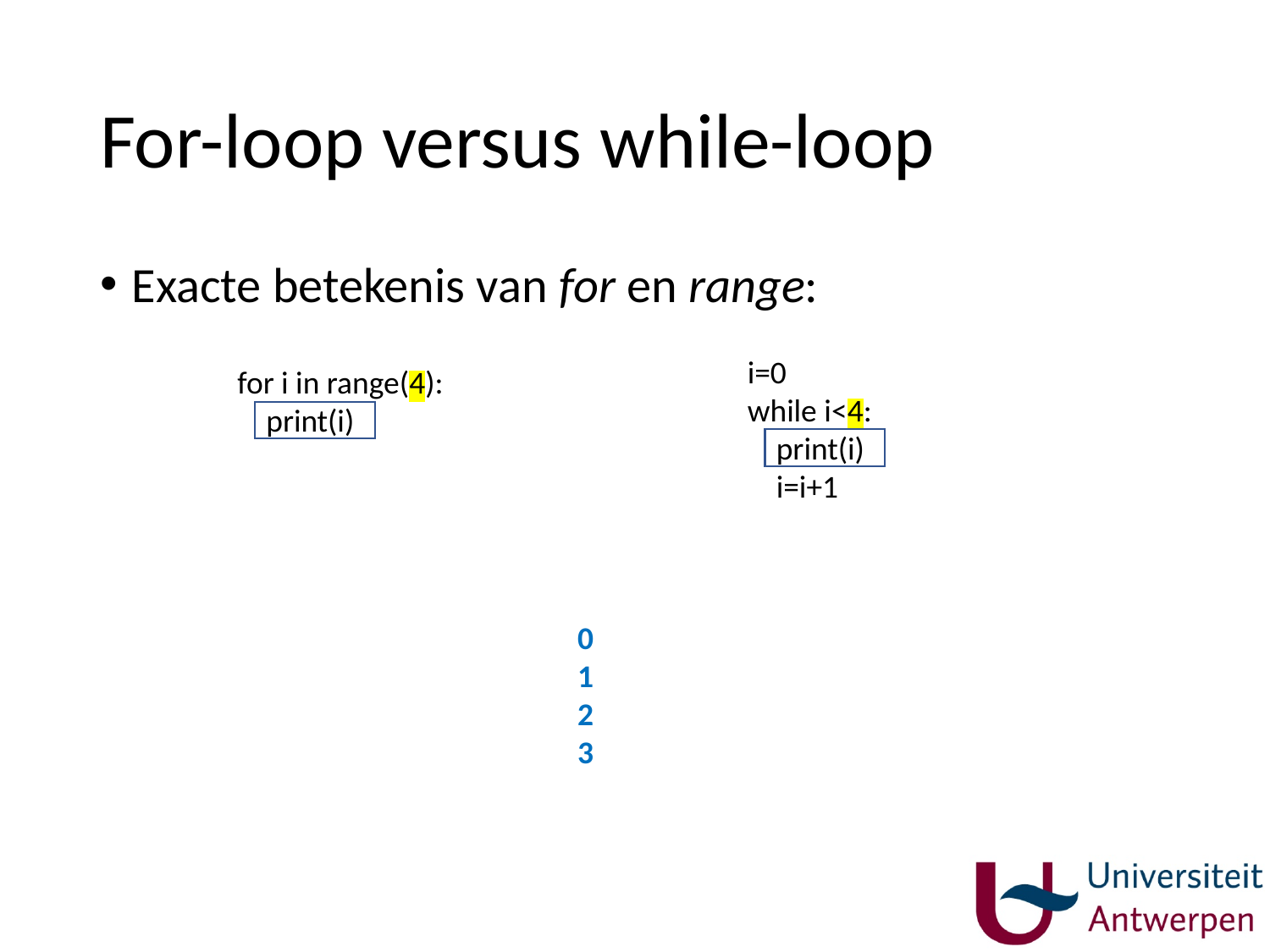

# For-loop versus while-loop
Exacte betekenis van for en range:

i=0
while i<4:
    print(i)
    i=i+1
for i in range(4):
    print(i)

0
1
2
3
24